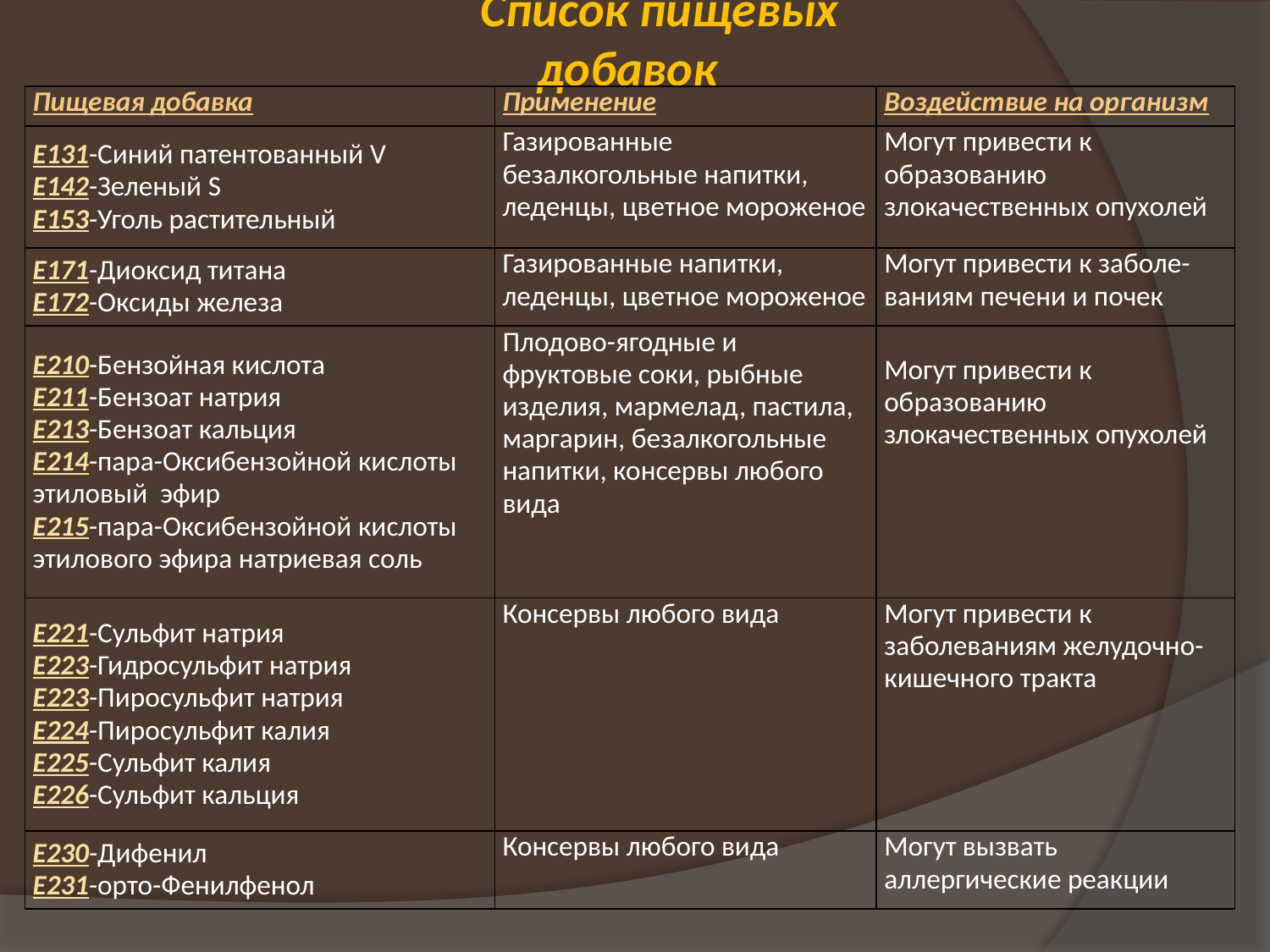

Список пищевых добавок
| Пищевая добавка | Применение | Воздействие на организм |
| --- | --- | --- |
| Е131-Синий патентованный V Е142-Зеленый S Е153-Уголь растительный | Газированные безалкогольные напитки, леденцы, цветное мороженое | Могут привести к образованию злокачественных опухолей |
| Е171-Диоксид титана Е172-Оксиды железа | Газированные напитки, леденцы, цветное мороженое | Могут привести к заболе-ваниям печени и почек |
| Е210-Бензойная кислота Е211-Бензоат натрия Е213-Бензоат кальция Е214-пара-Оксибензойной кислоты этиловый эфир Е215-пара-Оксибензойной кислоты этилового эфира натриевая соль | Плодово-ягодные и фруктовые соки, рыбные изделия, мармелад, пастила, маргарин, безалкогольные напитки, консервы любого вида | Могут привести к образованию злокачественных опухолей |
| Е221-Сульфит натрия Е223-Гидросульфит натрия Е223-Пиросульфит натрия Е224-Пиросульфит калия Е225-Сульфит калия Е226-Сульфит кальция | Консервы любого вида | Могут привести к заболеваниям желудочно-кишечного тракта |
| Е230-Дифенил Е231-орто-Фенилфенол | Консервы любого вида | Могут вызвать аллергические реакции |